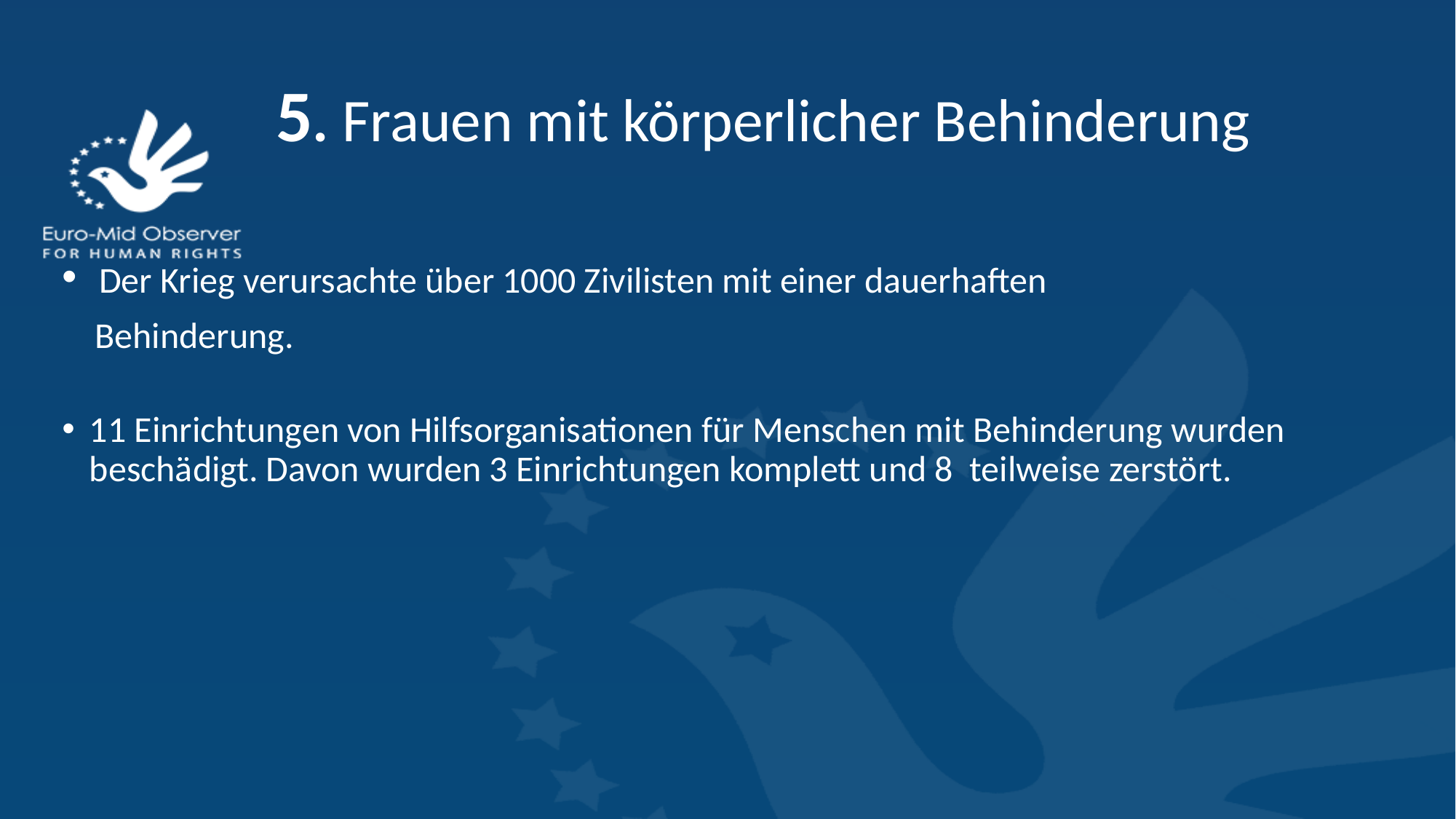

# 5. Frauen mit körperlicher Behinderung
 Der Krieg verursachte über 1000 Zivilisten mit einer dauerhaften
    Behinderung.
11 Einrichtungen von Hilfsorganisationen für Menschen mit Behinderung wurden beschädigt. Davon wurden 3 Einrichtungen komplett und 8  teilweise zerstört.